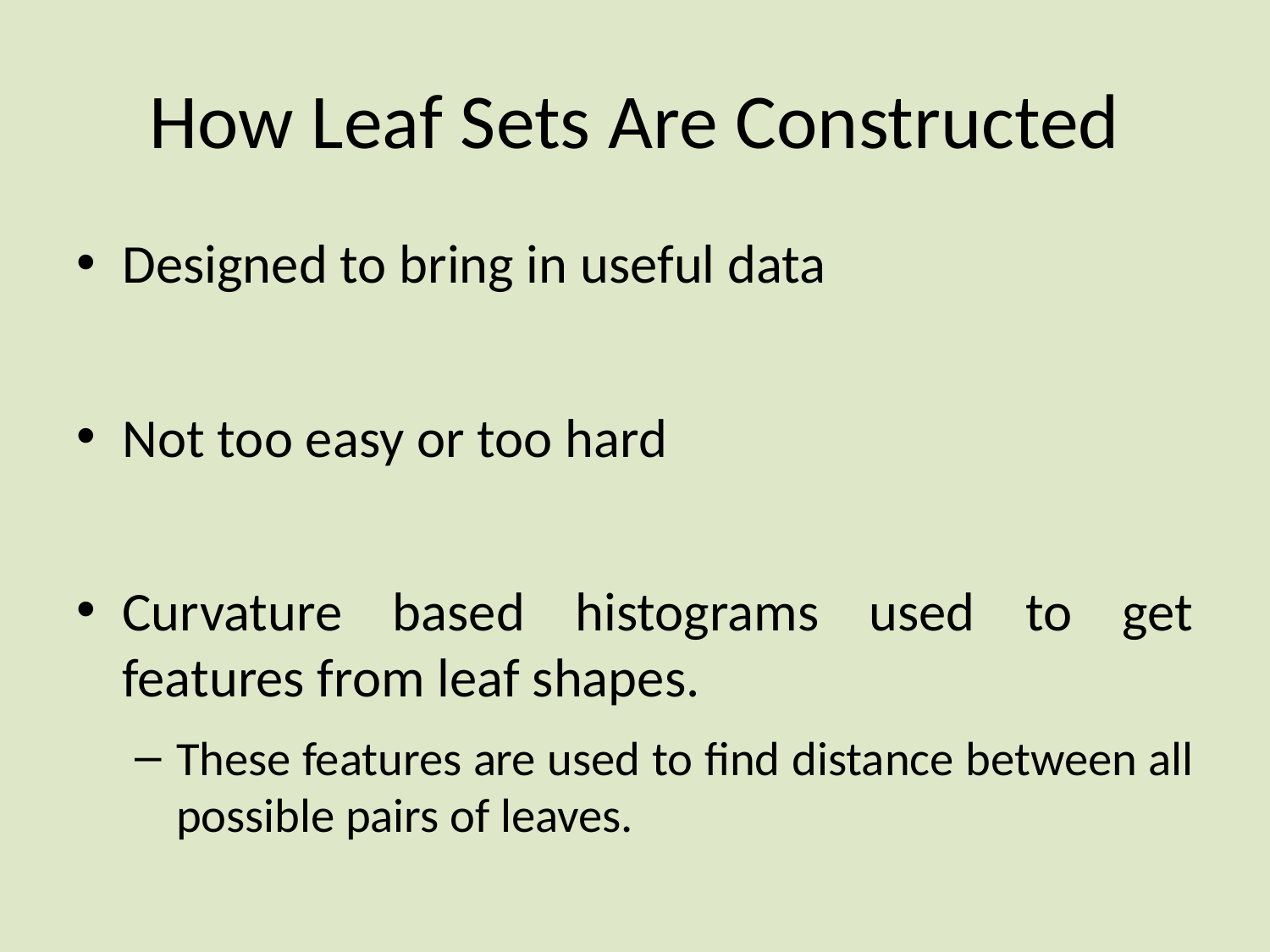

# How Leaf Sets Are Constructed
Designed to bring in useful data

Not too easy or too hard

Curvature based histograms used to get features from leaf shapes.
These features are used to find distance between all possible pairs of leaves.